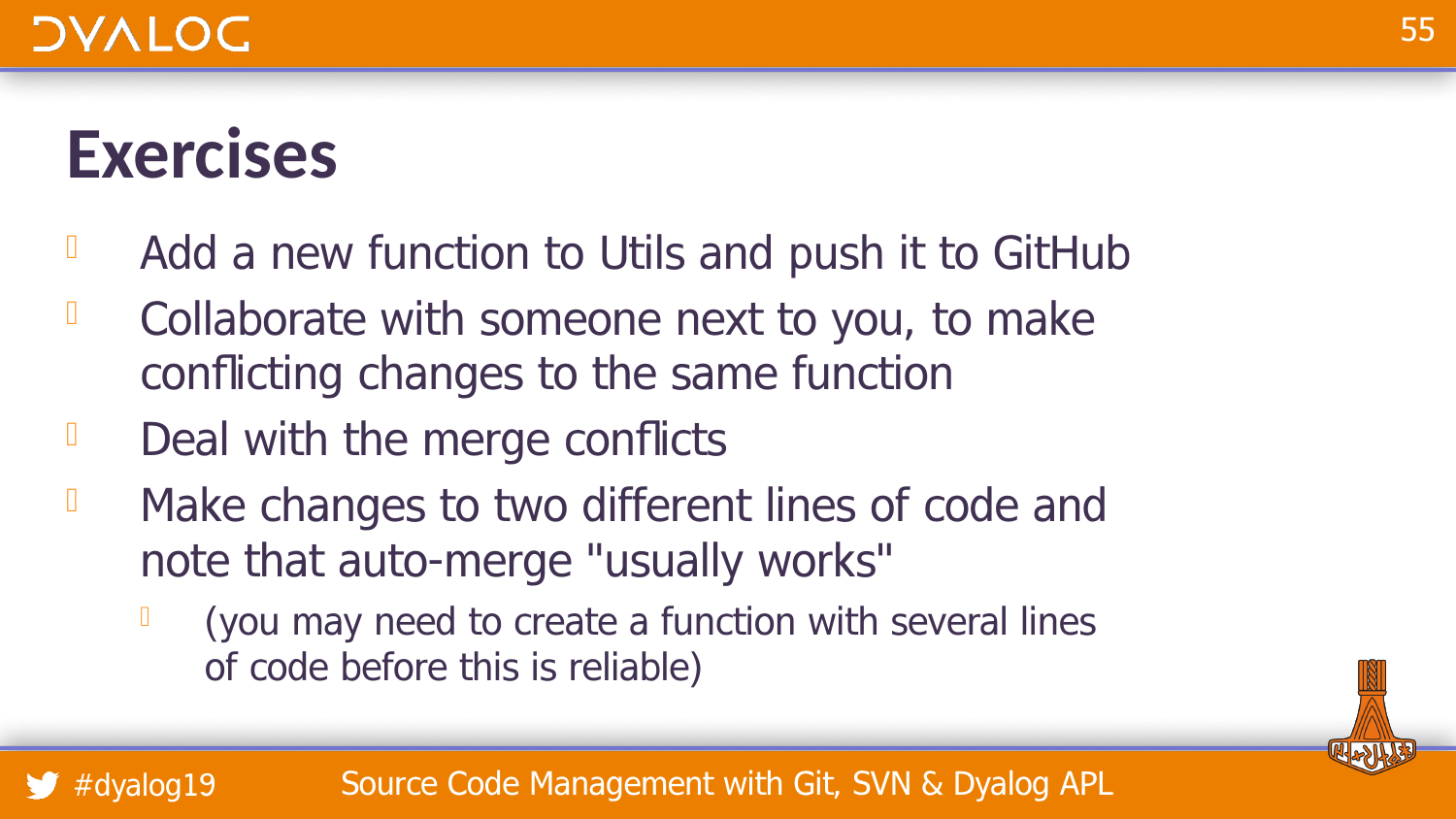

# Exercises
Add a new function to Utils and push it to GitHub
Collaborate with someone next to you, to make conflicting changes to the same function
Deal with the merge conflicts
Make changes to two different lines of code and note that auto-merge "usually works"
(you may need to create a function with several lines of code before this is reliable)